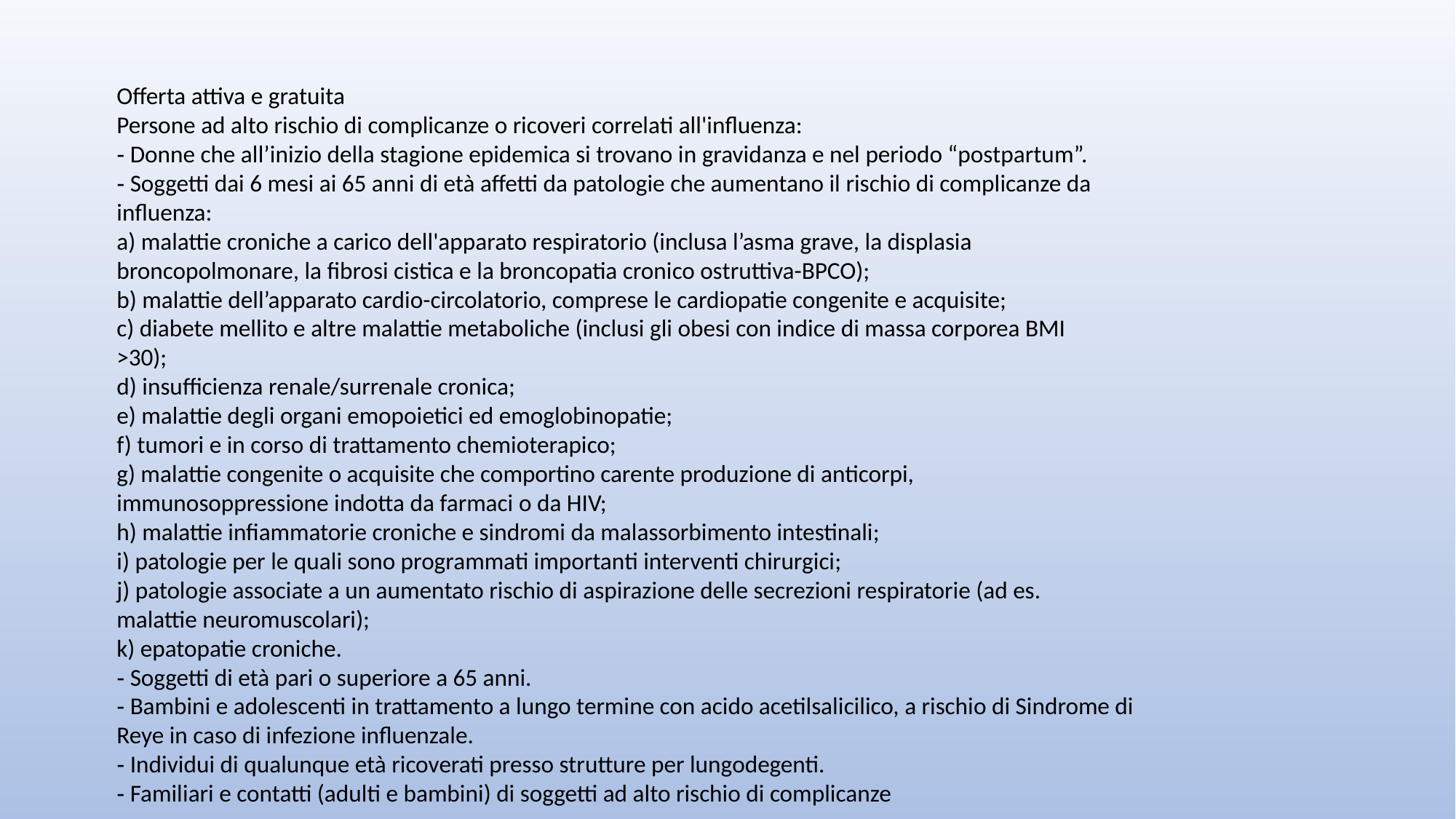

Offerta attiva e gratuita
Persone ad alto rischio di complicanze o ricoveri correlati all'influenza:
‐ Donne che all’inizio della stagione epidemica si trovano in gravidanza e nel periodo “postpartum”.
‐ Soggetti dai 6 mesi ai 65 anni di età affetti da patologie che aumentano il rischio di complicanze da
influenza:
a) malattie croniche a carico dell'apparato respiratorio (inclusa l’asma grave, la displasia
broncopolmonare, la fibrosi cistica e la broncopatia cronico ostruttiva-BPCO);
b) malattie dell’apparato cardio-circolatorio, comprese le cardiopatie congenite e acquisite;
c) diabete mellito e altre malattie metaboliche (inclusi gli obesi con indice di massa corporea BMI
>30);
d) insufficienza renale/surrenale cronica;
e) malattie degli organi emopoietici ed emoglobinopatie;
f) tumori e in corso di trattamento chemioterapico;
g) malattie congenite o acquisite che comportino carente produzione di anticorpi,
immunosoppressione indotta da farmaci o da HIV;
h) malattie infiammatorie croniche e sindromi da malassorbimento intestinali;
i) patologie per le quali sono programmati importanti interventi chirurgici;
j) patologie associate a un aumentato rischio di aspirazione delle secrezioni respiratorie (ad es.
malattie neuromuscolari);
k) epatopatie croniche.
‐ Soggetti di età pari o superiore a 65 anni.
‐ Bambini e adolescenti in trattamento a lungo termine con acido acetilsalicilico, a rischio di Sindrome di
Reye in caso di infezione influenzale.
‐ Individui di qualunque età ricoverati presso strutture per lungodegenti.
‐ Familiari e contatti (adulti e bambini) di soggetti ad alto rischio di complicanze